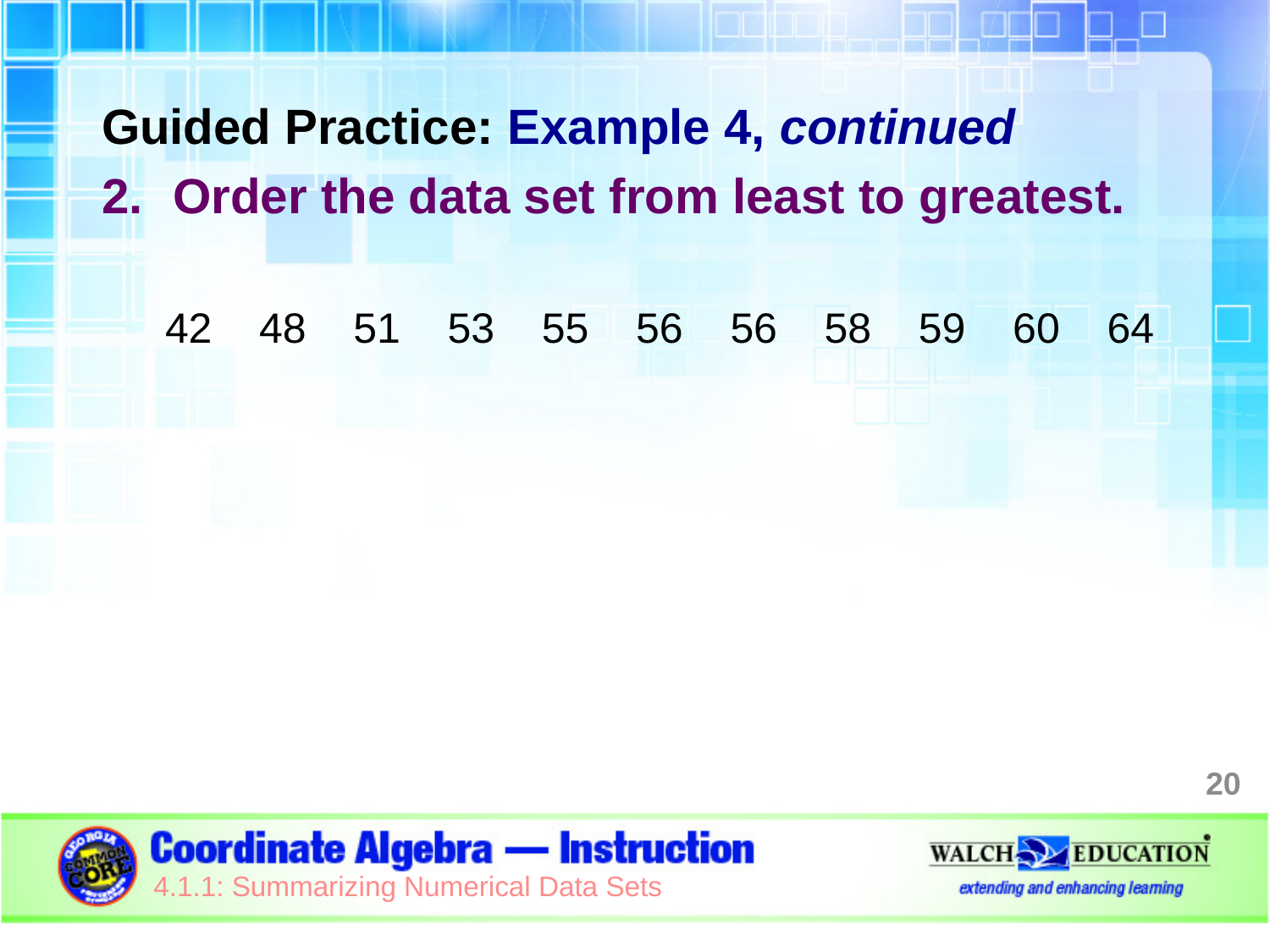

Guided Practice: Example 4, continued
Order the data set from least to greatest.

42    48    51    53    55    56    56    58    59    60    64

20
4.1.1: Summarizing Numerical Data Sets